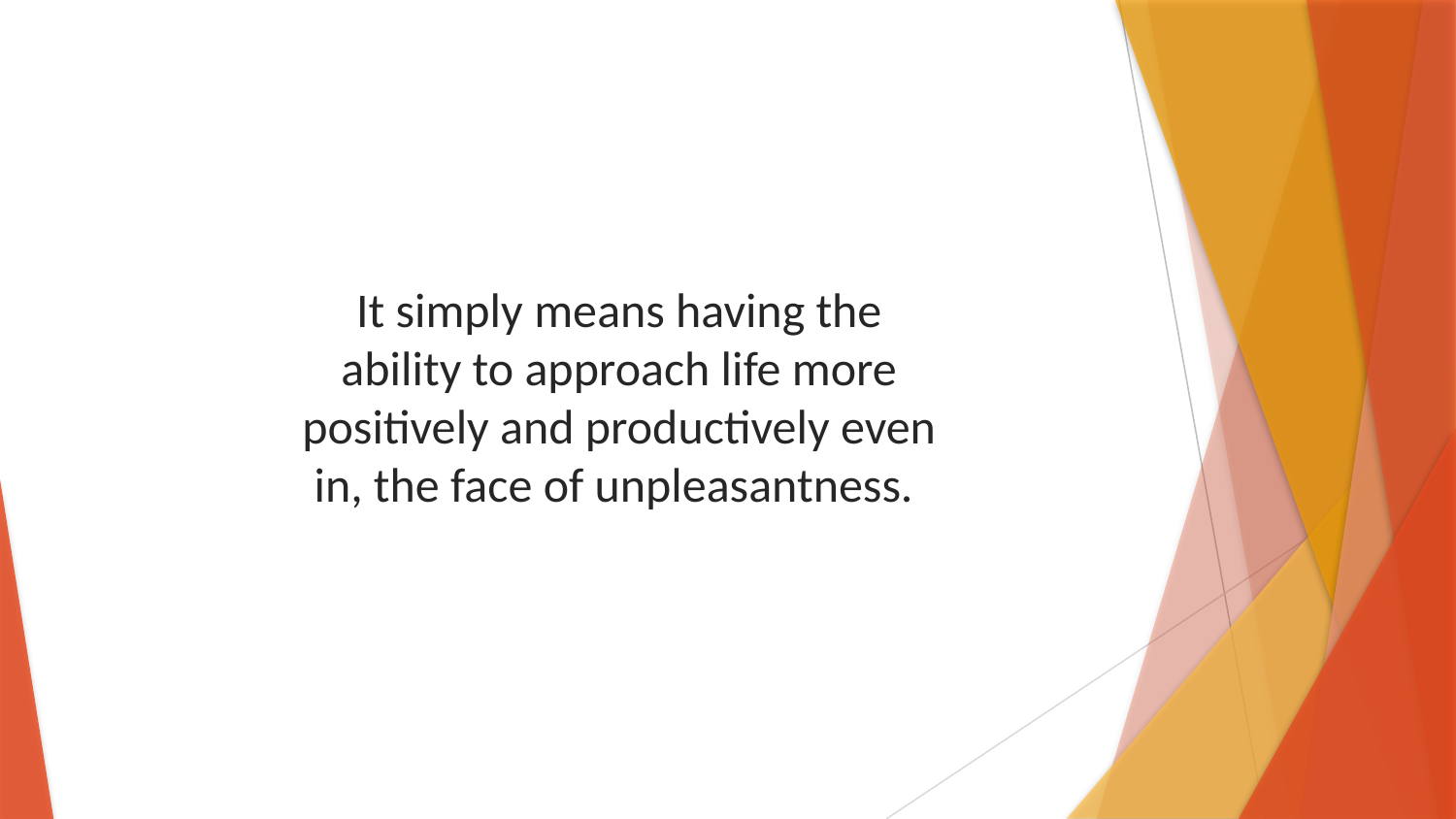

It simply means having the ability to approach life more positively and productively even in, the face of unpleasantness.